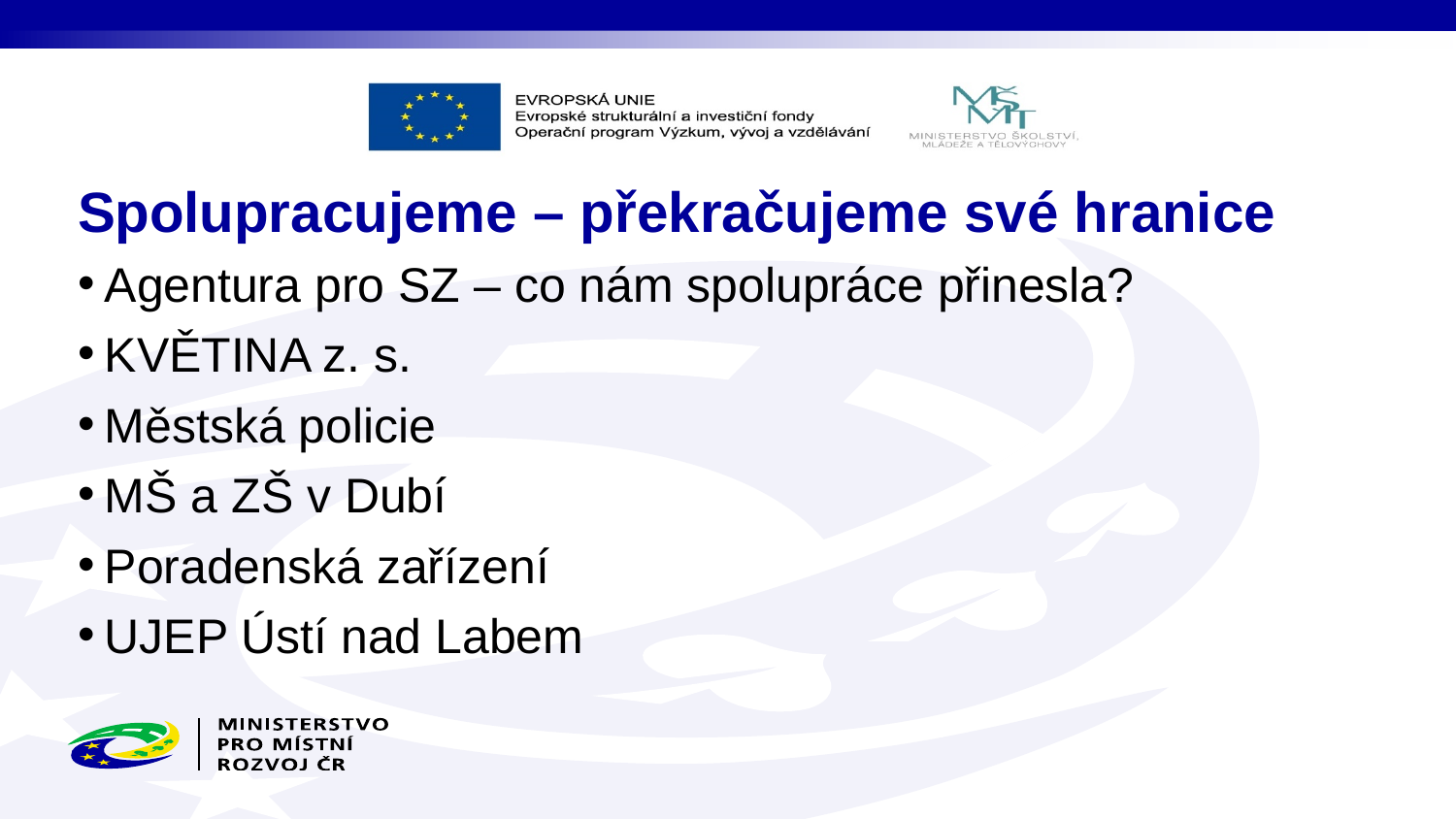

# Spolupracujeme – překračujeme své hranice
Agentura pro SZ – co nám spolupráce přinesla?
KVĚTINA z. s.
Městská policie
MŠ a ZŠ v Dubí
Poradenská zařízení
UJEP Ústí nad Labem